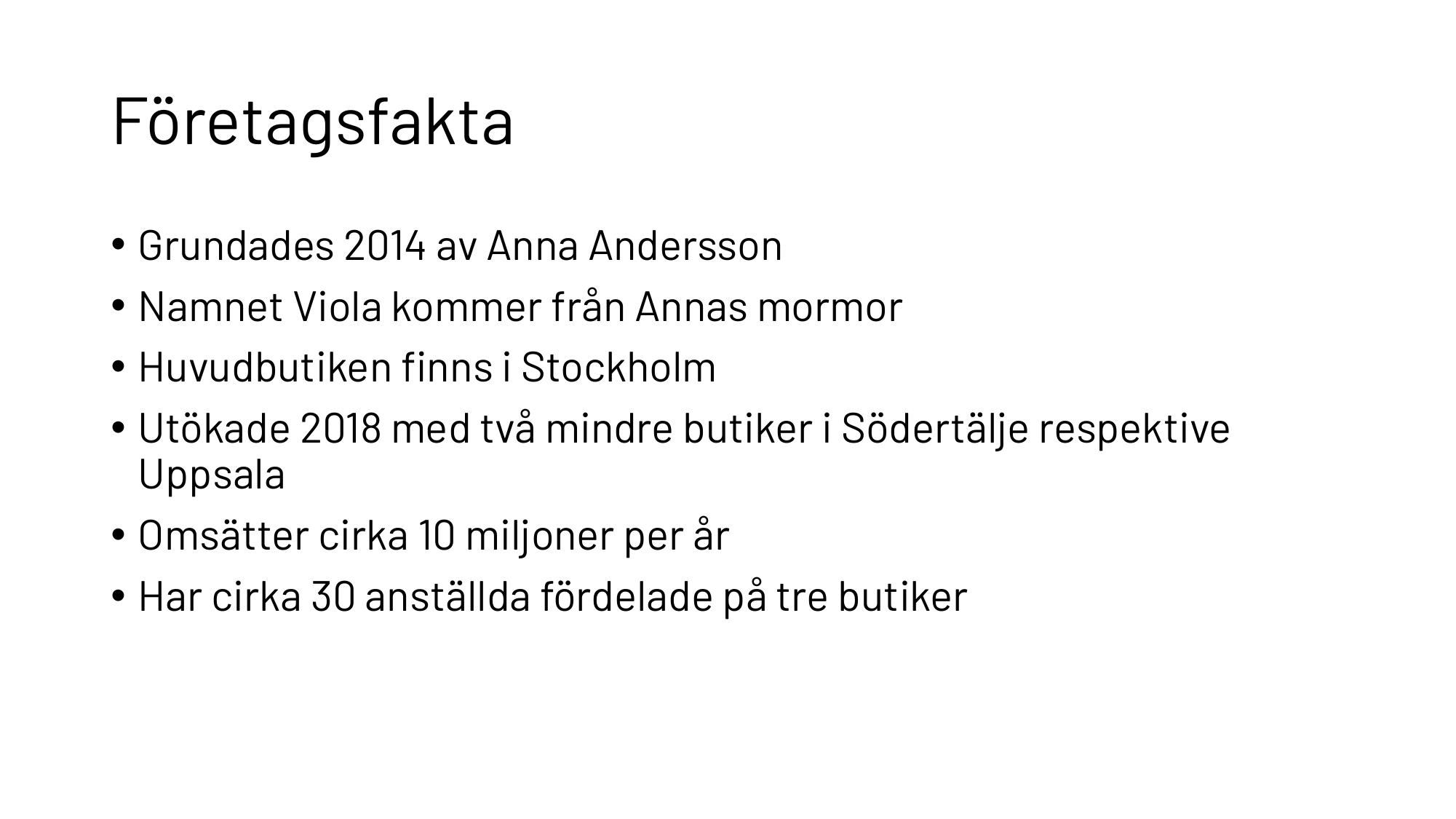

# Företagsfakta
Grundades 2014 av Anna Andersson
Namnet Viola kommer från Annas mormor
Huvudbutiken finns i Stockholm
Utökade 2018 med två mindre butiker i Södertälje respektive Uppsala
Omsätter cirka 10 miljoner per år
Har cirka 30 anställda fördelade på tre butiker